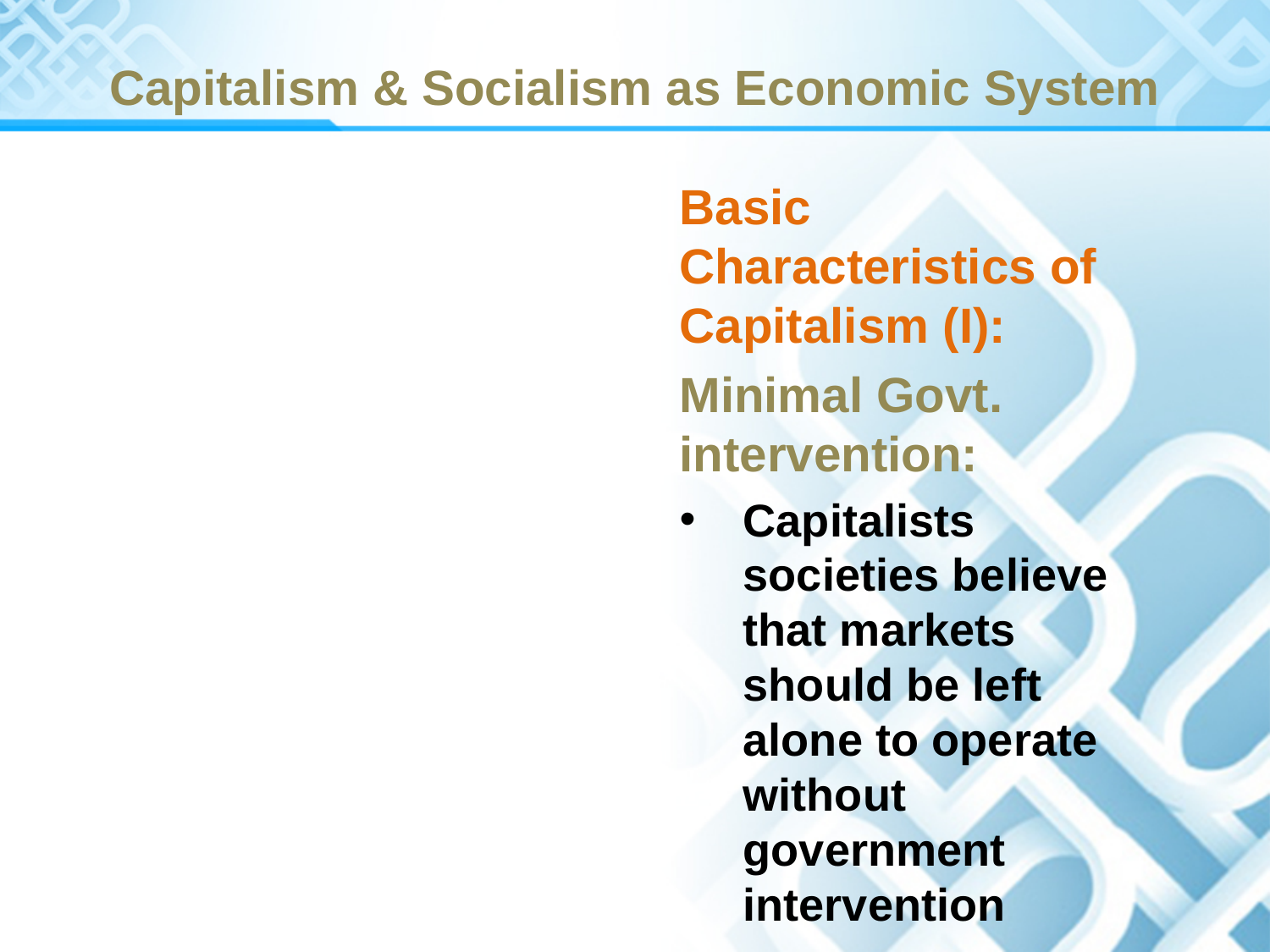

# Capitalism & Socialism as Economic System
Basic Characteristics of Capitalism (I):
Minimal Govt. intervention:
Capitalists societies believe that markets should be left alone to operate without government intervention